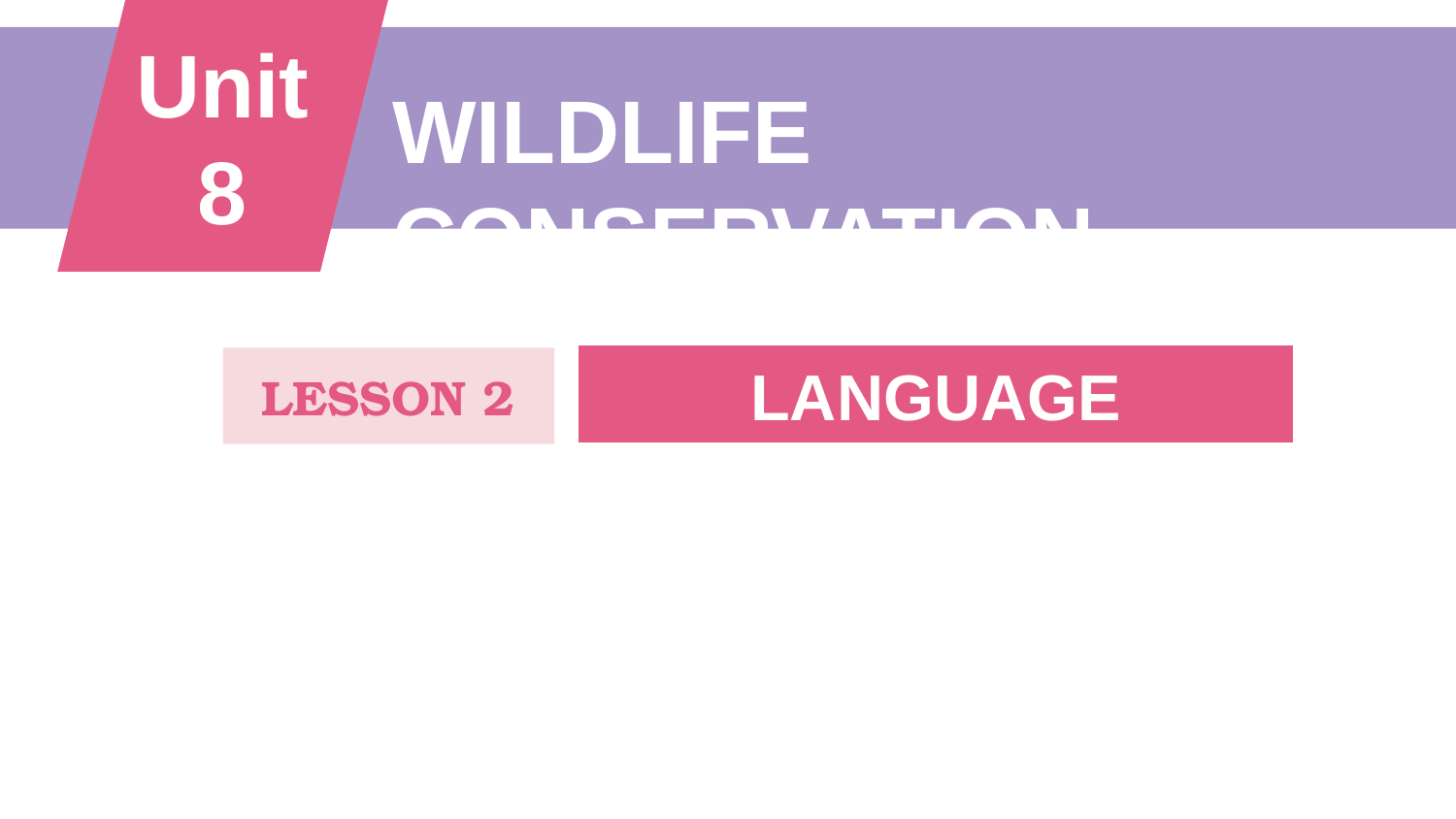

Unit 8

WILDLIFE CONSERVATION
LANGUAGE
LESSON 2